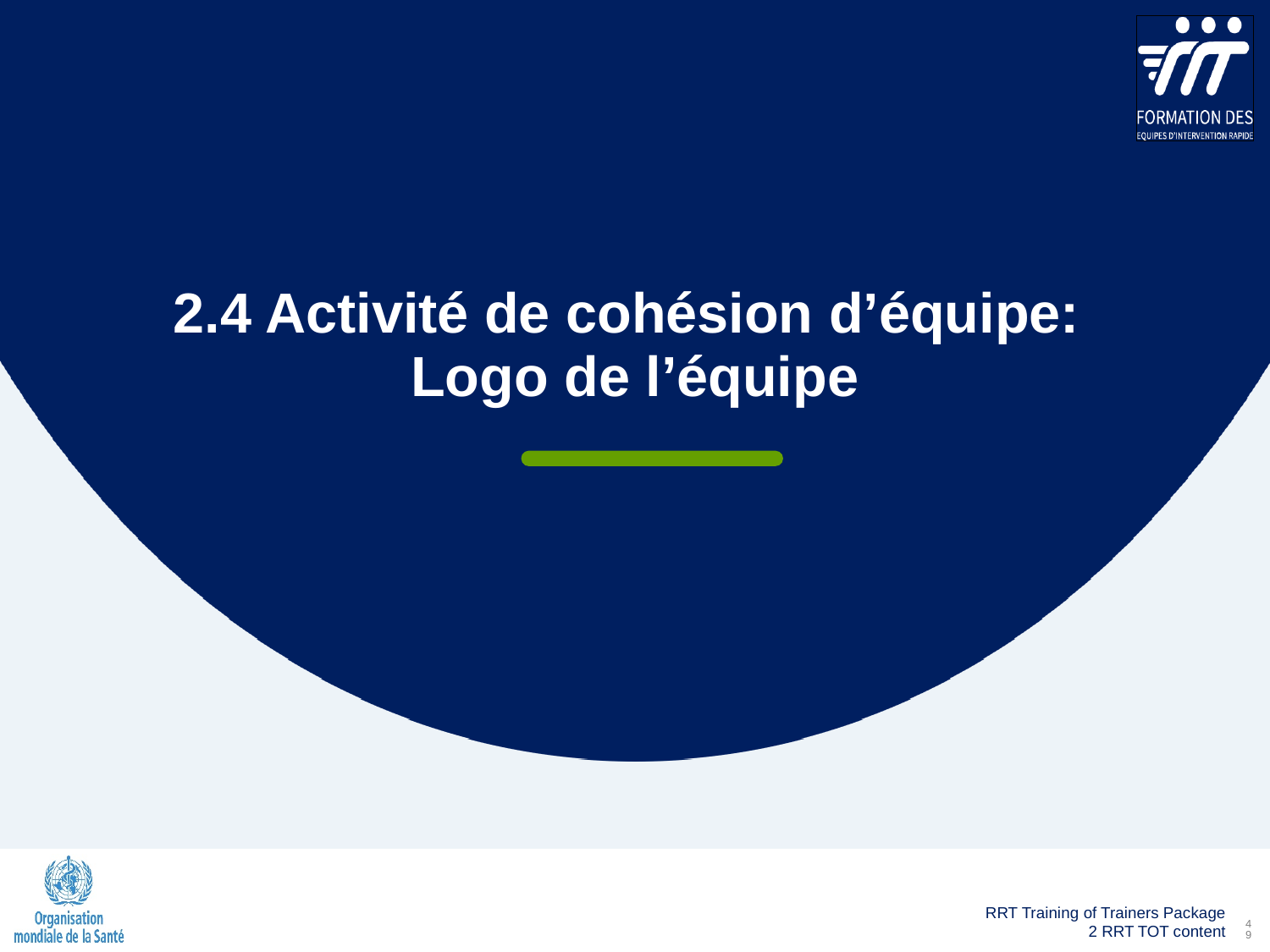

2.4 Activité de cohésion d’équipe:
Logo de l’équipe